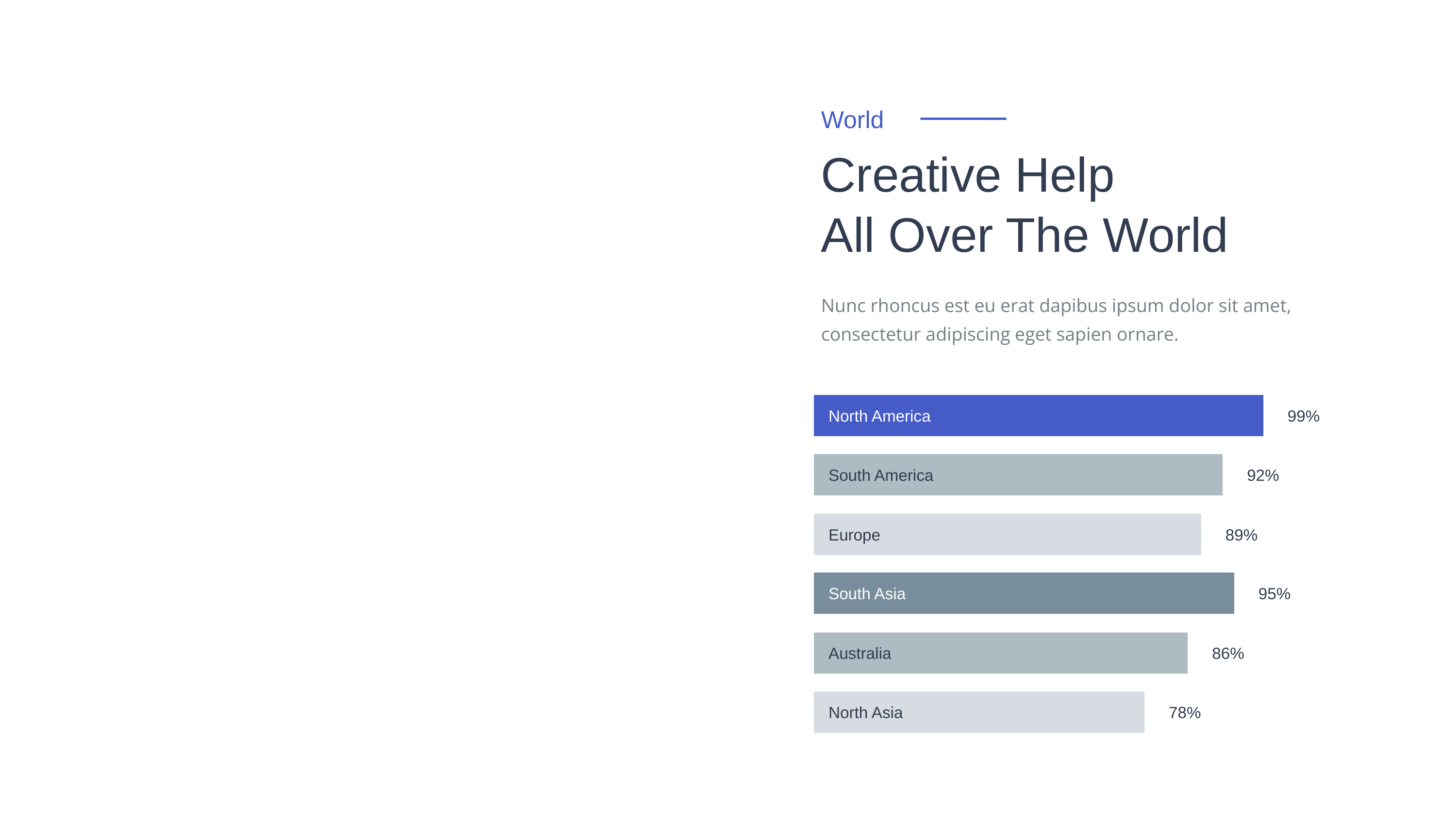

World

Creative Help
All Over The World
Nunc rhoncus est eu erat dapibus ipsum dolor sit amet, consectetur adipiscing eget sapien ornare.

North America
99%

South America
92%

Europe
89%

South Asia
95%

Australia
86%

North Asia
78%